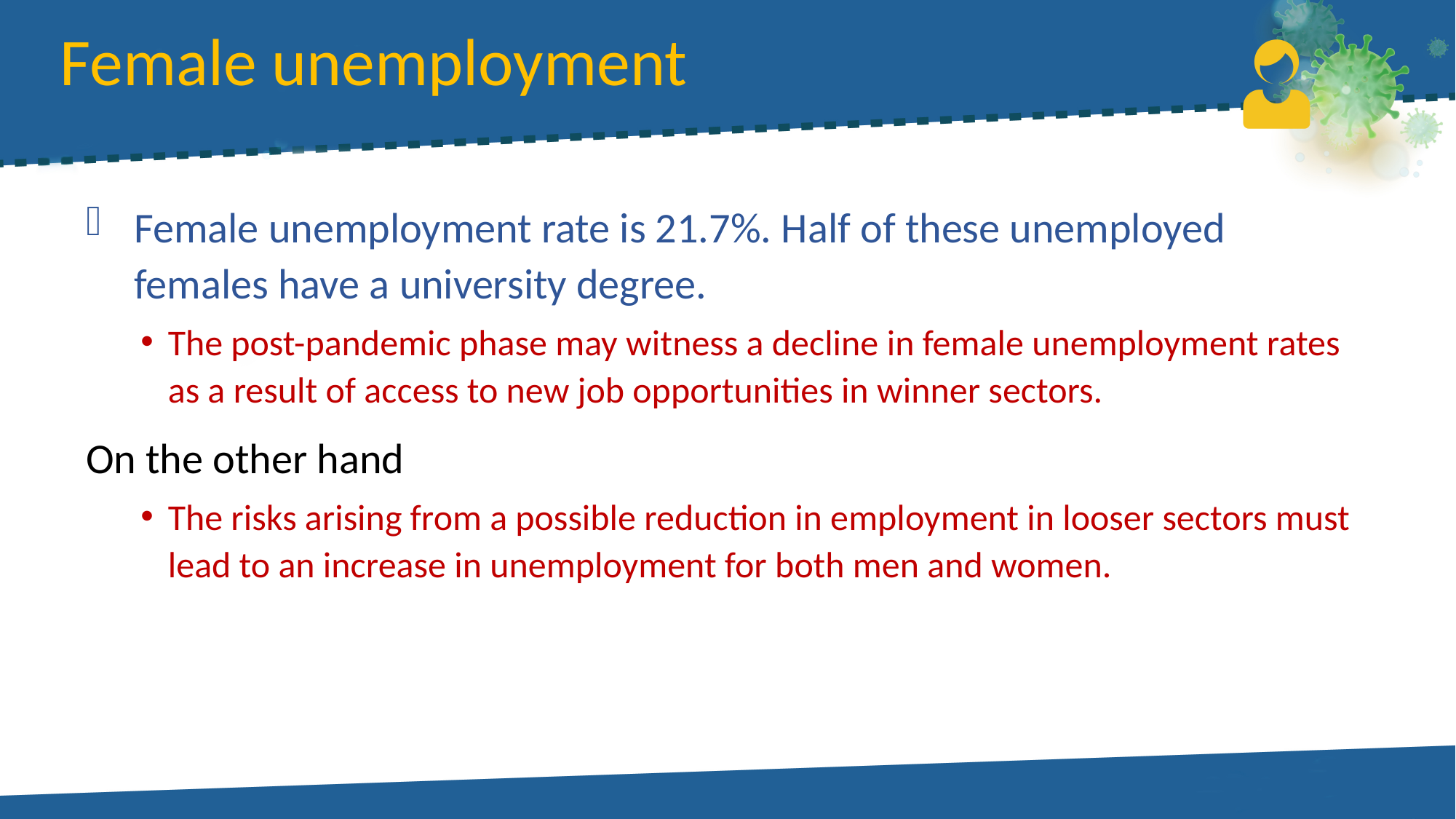

# Female unemployment
Female unemployment rate is 21.7%. Half of these unemployed females have a university degree.
The post-pandemic phase may witness a decline in female unemployment rates as a result of access to new job opportunities in winner sectors.
On the other hand
The risks arising from a possible reduction in employment in looser sectors must lead to an increase in unemployment for both men and women.